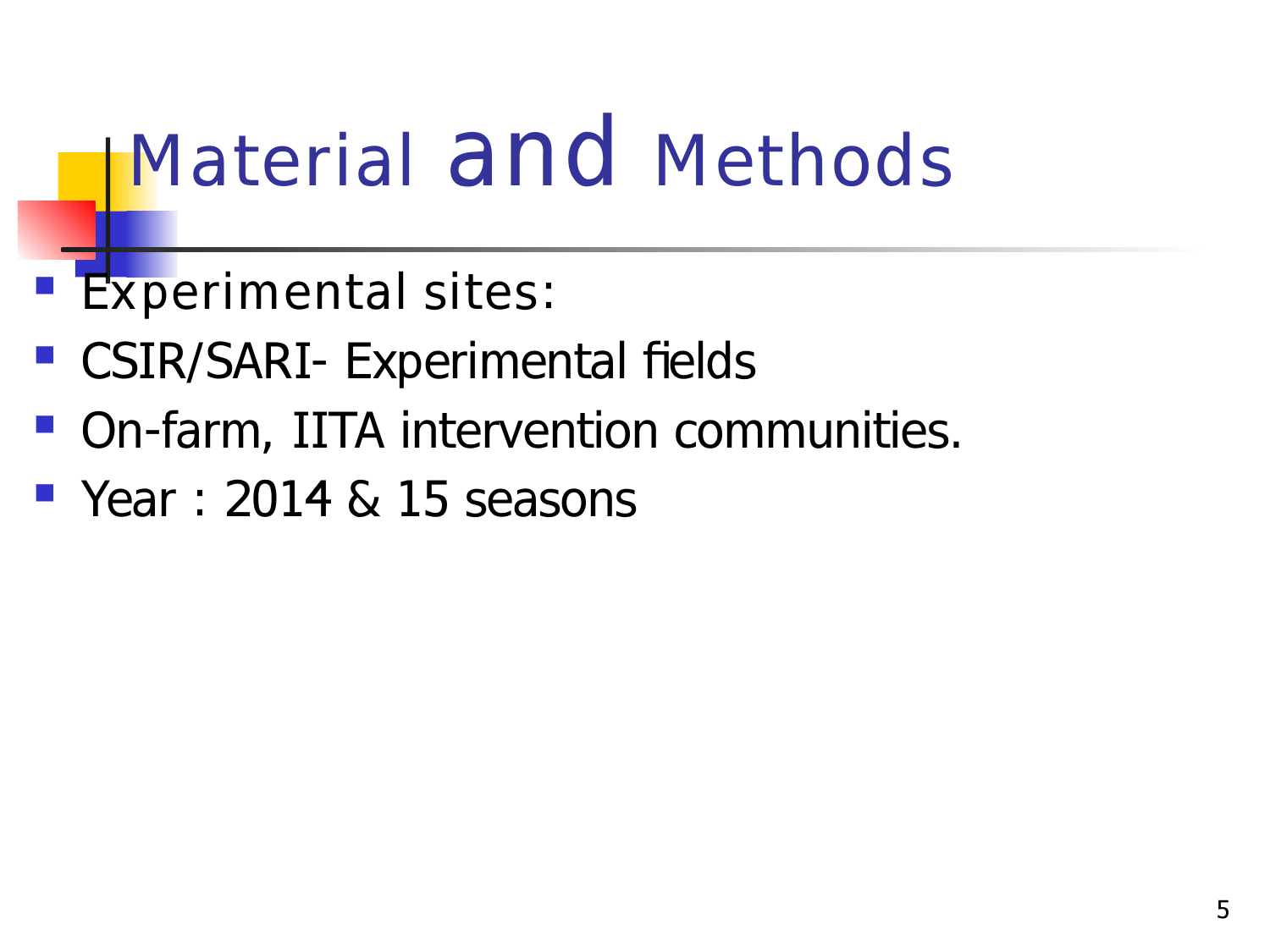

# Material and Methods
Experimental sites:
CSIR/SARI- Experimental fields
On-farm, IITA intervention communities.
Year : 2014 & 15 seasons

5